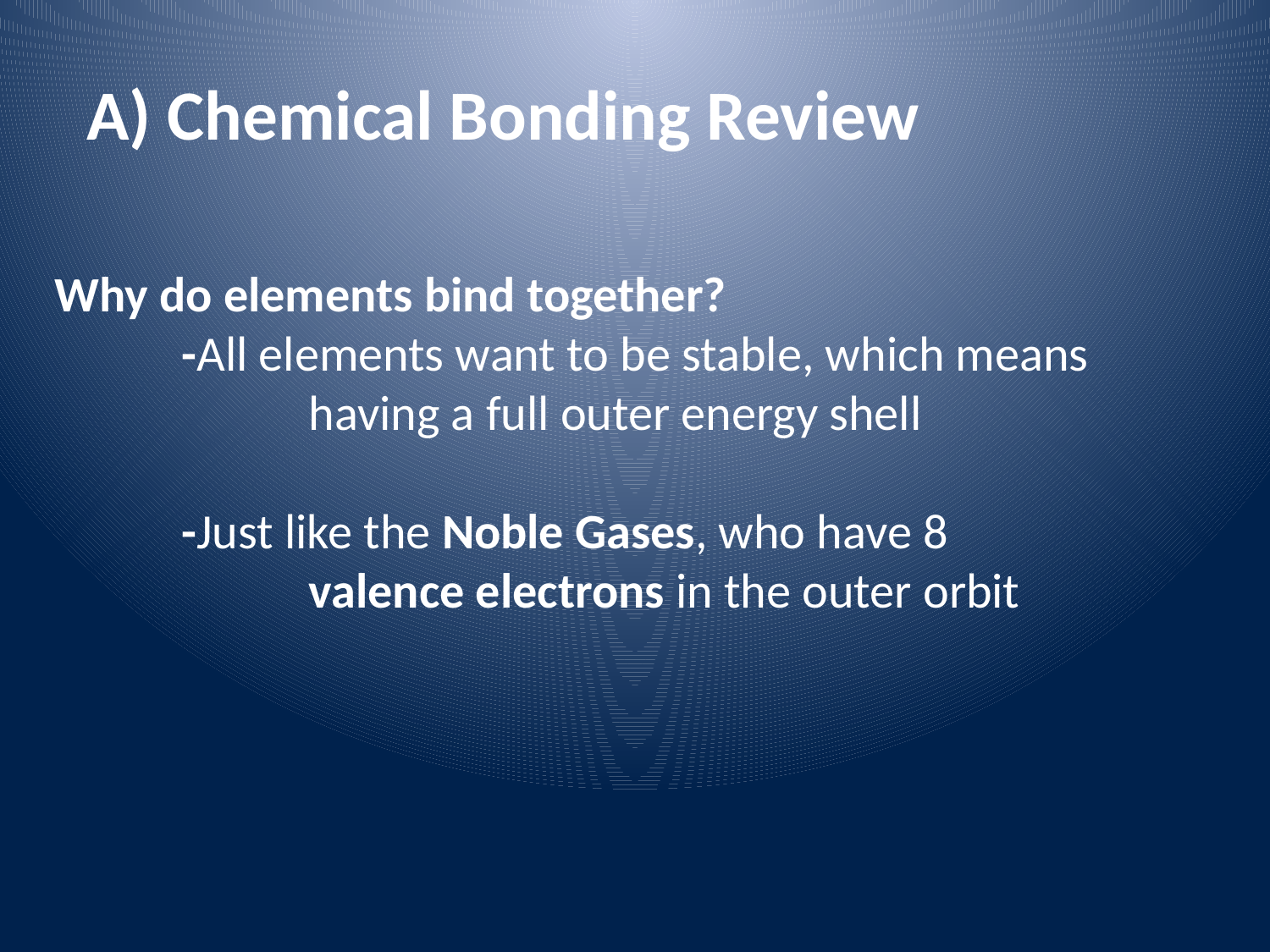

A) Chemical Bonding Review

Why do elements bind together?
	-All elements want to be stable, which means 			having a full outer energy shell

	-Just like the Noble Gases, who have 8 				valence electrons in the outer orbit